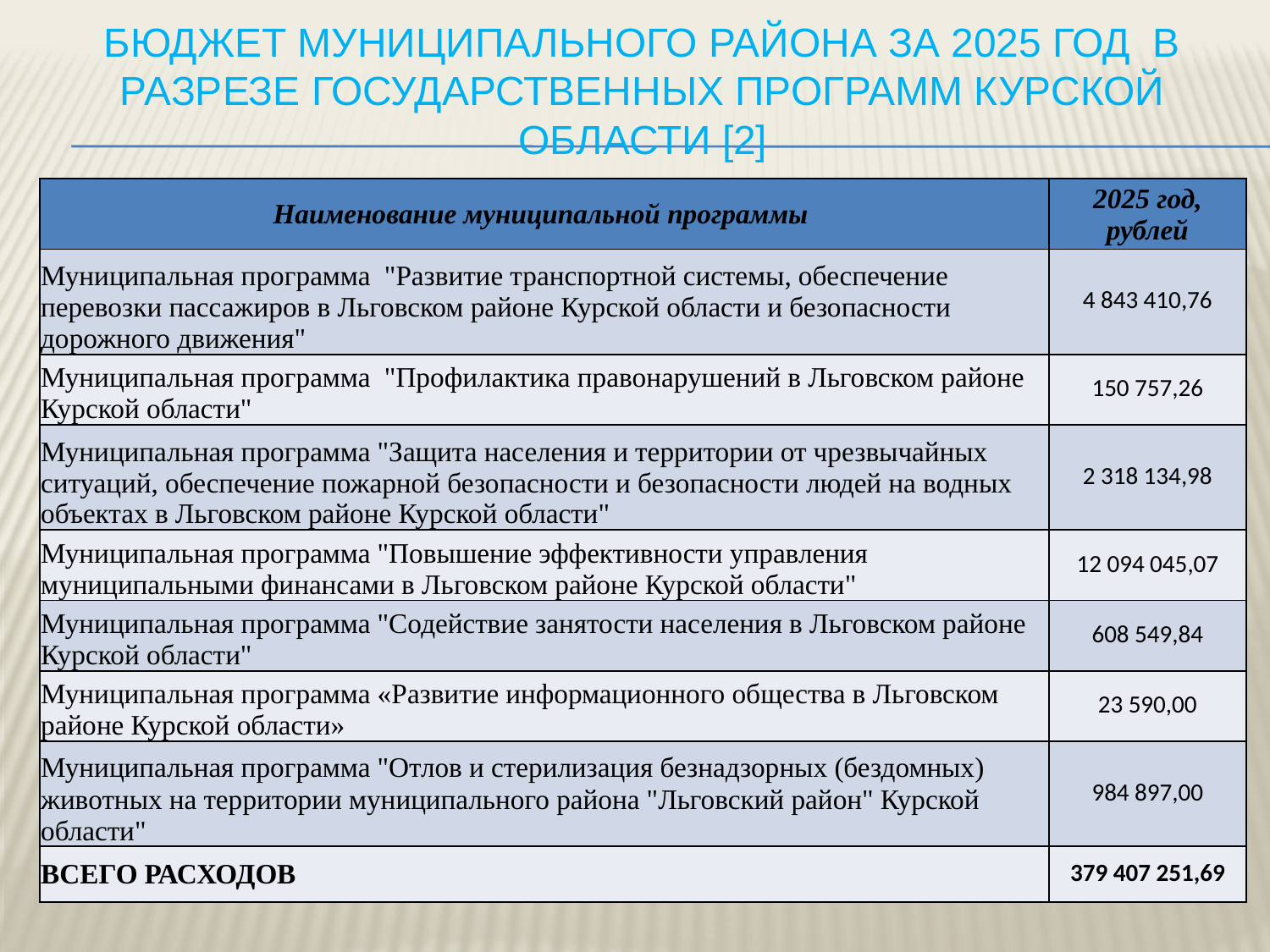

# Бюджет муниципального района за 2025 год  в разрезе государственных программ Курской области [2]
| Наименование муниципальной программы | 2025 год, рублей |
| --- | --- |
| Муниципальная программа "Развитие транспортной системы, обеспечение перевозки пассажиров в Льговском районе Курской области и безопасности дорожного движения" | 4 843 410,76 |
| Муниципальная программа "Профилактика правонарушений в Льговском районе Курской области" | 150 757,26 |
| Муниципальная программа "Защита населения и территории от чрезвычайных ситуаций, обеспечение пожарной безопасности и безопасности людей на водных объектах в Льговском районе Курской области" | 2 318 134,98 |
| Муниципальная программа "Повышение эффективности управления муниципальными финансами в Льговском районе Курской области" | 12 094 045,07 |
| Муниципальная программа "Содействие занятости населения в Льговском районе Курской области" | 608 549,84 |
| Муниципальная программа «Развитие информационного общества в Льговском районе Курской области» | 23 590,00 |
| Муниципальная программа "Отлов и стерилизация безнадзорных (бездомных) животных на территории муниципального района "Льговский район" Курской области" | 984 897,00 |
| ВСЕГО РАСХОДОВ | 379 407 251,69 |